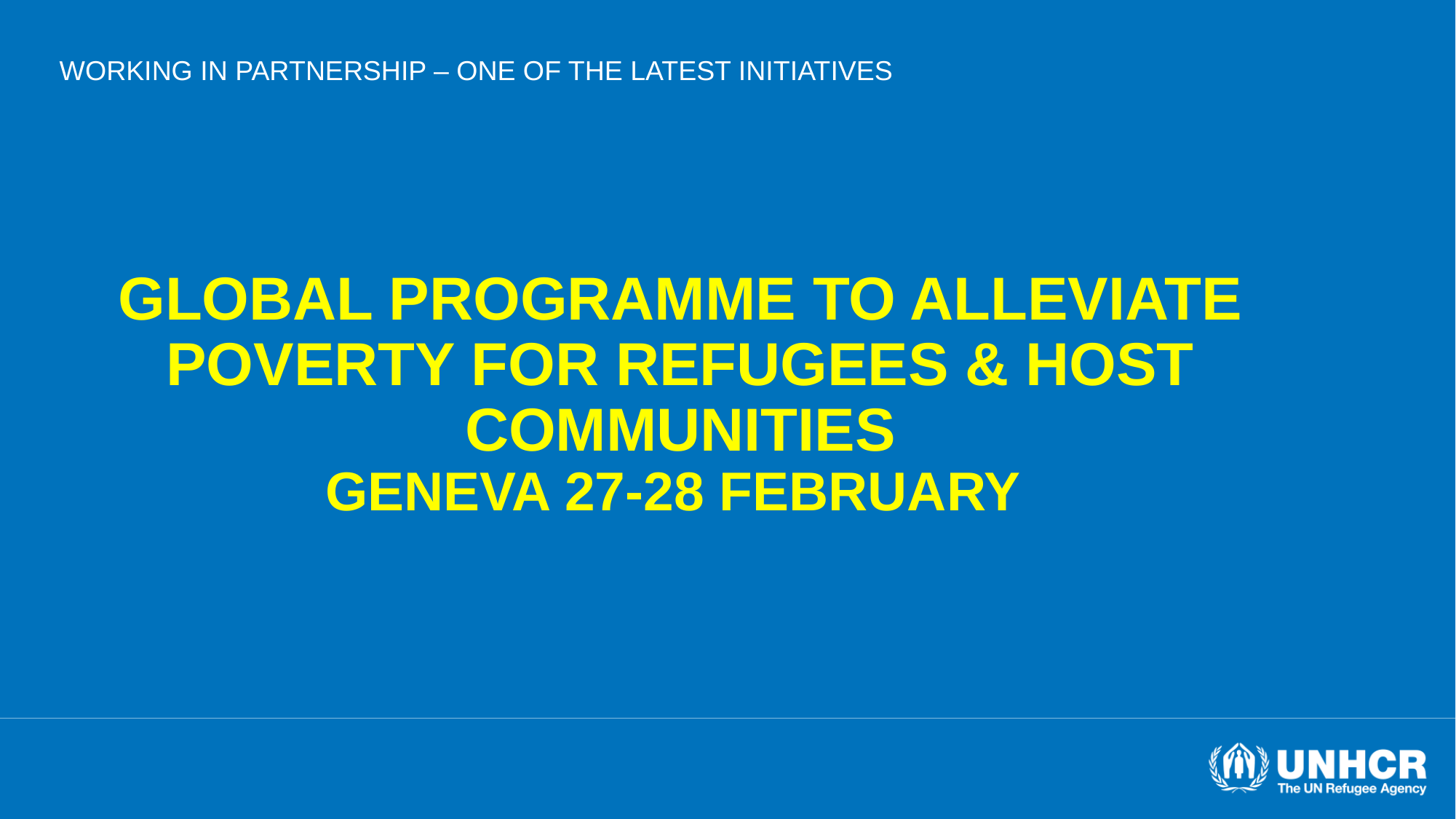

WORKING IN PARTNERSHIP – ONE OF THE LATEST INITIATIVES
# Global Programme to Alleviate Poverty for Refugees & Host Communities Geneva 27-28 FEBRUARY